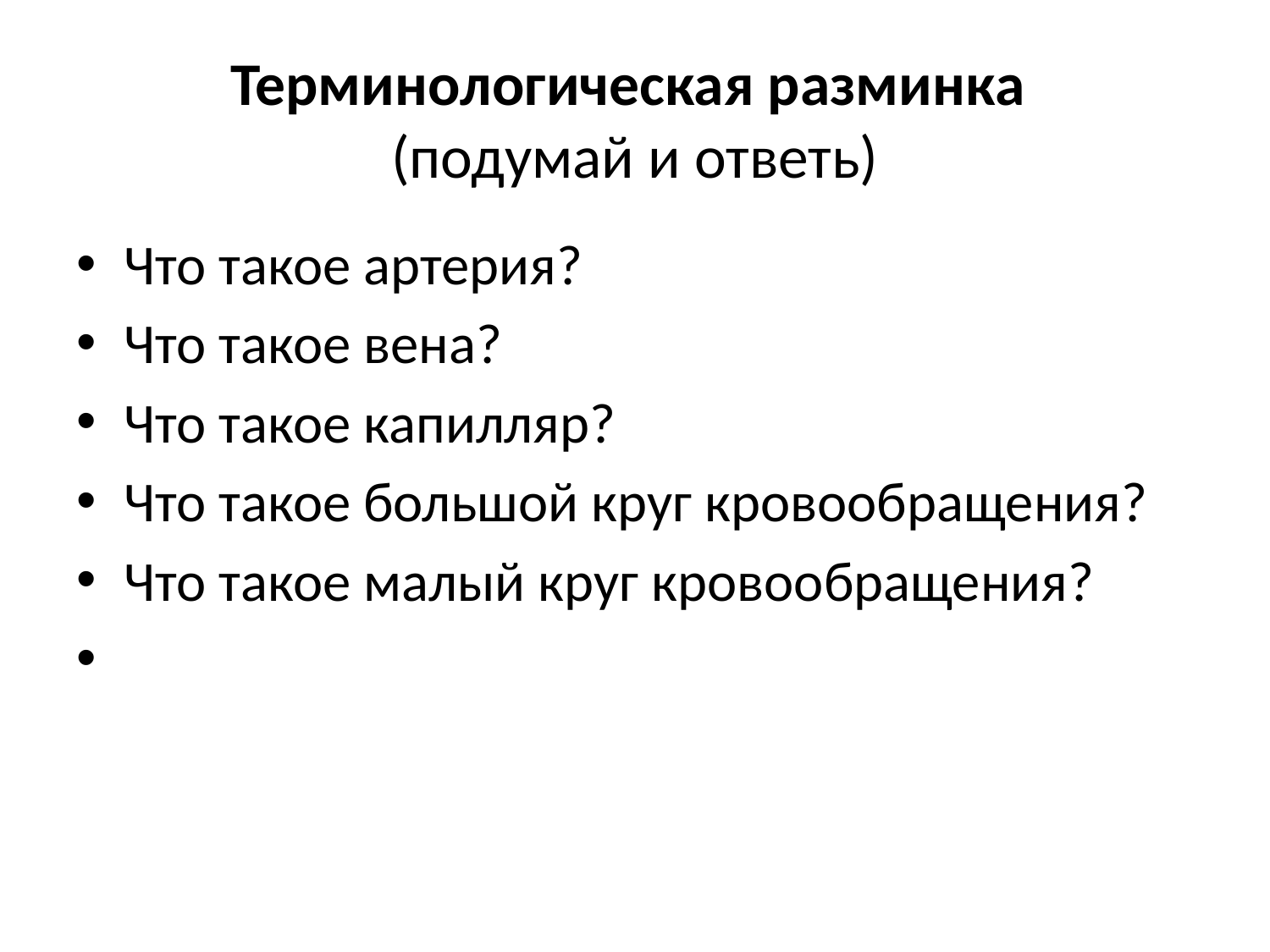

# Терминологическая разминка (подумай и ответь)
Что такое артерия?
Что такое вена?
Что такое капилляр?
Что такое большой круг кровообращения?
Что такое малый круг кровообращения?